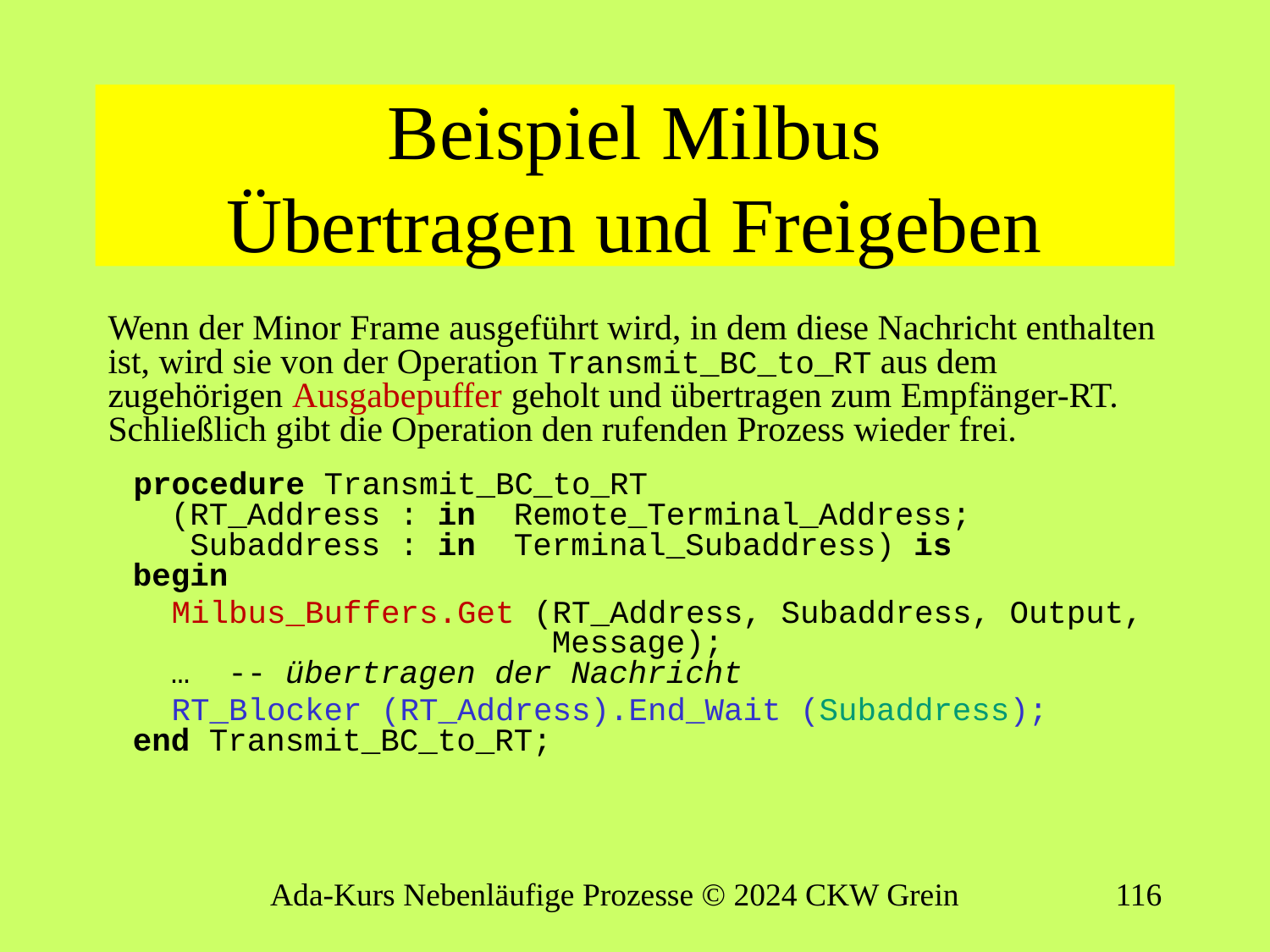

# Beispiel Milbus Übertragen und Freigeben
Wenn der Minor Frame ausgeführt wird, in dem diese Nachricht enthalten ist, wird sie von der Operation Transmit_BC_to_RT aus dem zugehörigen Ausgabepuffer geholt und übertragen zum Empfänger-RT. Schließlich gibt die Operation den rufenden Prozess wieder frei.

procedure Transmit_BC_to_RT
  (RT_Address : in  Remote_Terminal_Address;
   Subaddress : in  Terminal_Subaddress) is
begin
  Milbus_Buffers.Get (RT_Address, Subaddress, Output,
                      Message);
  …  -- übertragen der Nachricht
  RT_Blocker (RT_Address).End_Wait (Subaddress);
end Transmit_BC_to_RT;
Ada-Kurs Nebenläufige Prozesse © 2024 CKW Grein
116